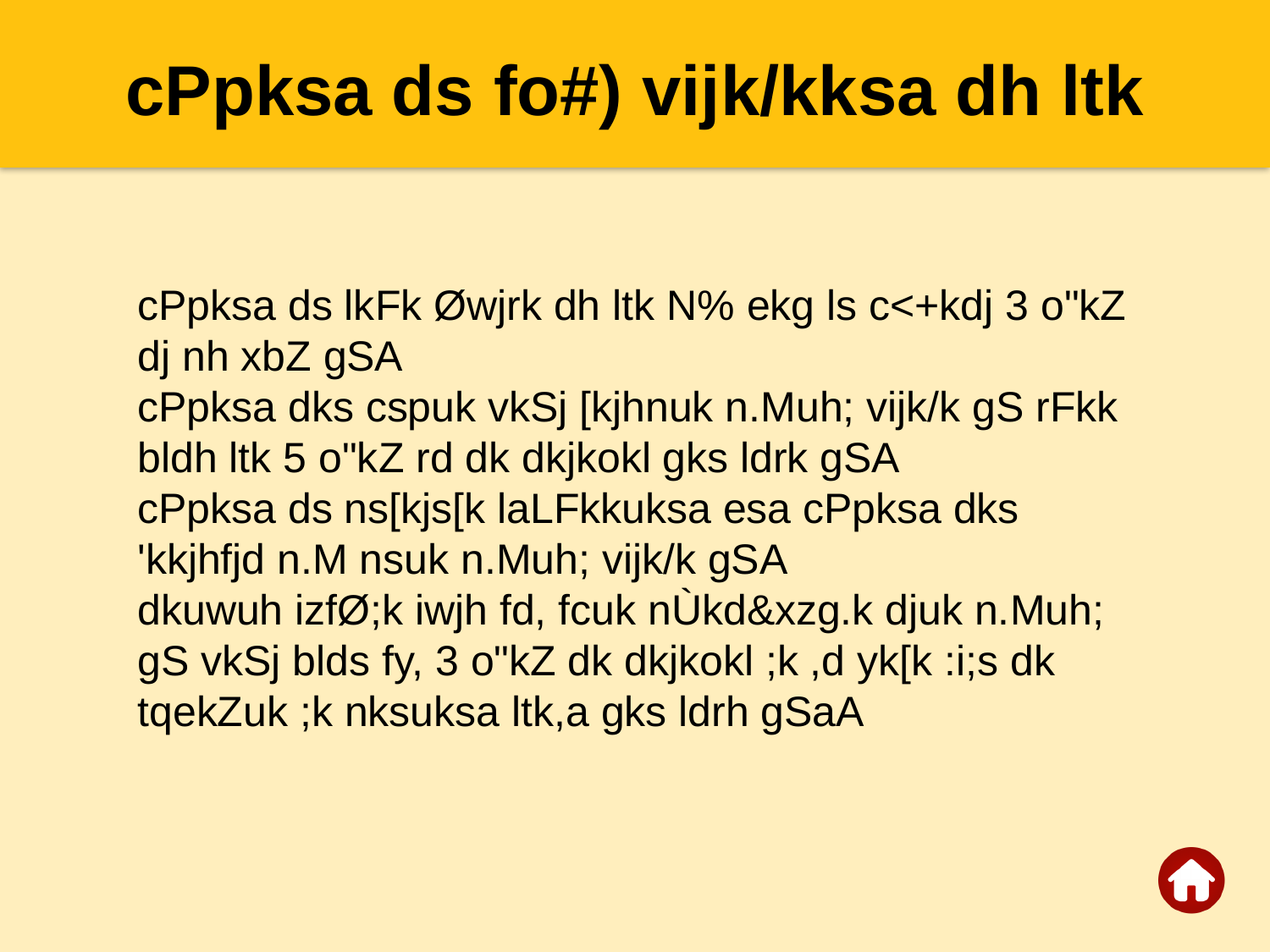

cPpksa ds fo#) vijk/kksa dh ltk
cPpksa ds lkFk Øwjrk dh ltk N% ekg ls c<+kdj 3 o"kZ dj nh xbZ gSA
cPpksa dks cspuk vkSj [kjhnuk n.Muh; vijk/k gS rFkk bldh ltk 5 o"kZ rd dk dkjkokl gks ldrk gSA
cPpksa ds ns[kjs[k laLFkkuksa esa cPpksa dks 'kkjhfjd n.M nsuk n.Muh; vijk/k gSA
dkuwuh izfØ;k iwjh fd, fcuk nÙkd&xzg.k djuk n.Muh; gS vkSj blds fy, 3 o"kZ dk dkjkokl ;k ,d yk[k :i;s dk tqekZuk ;k nksuksa ltk,a gks ldrh gSaA